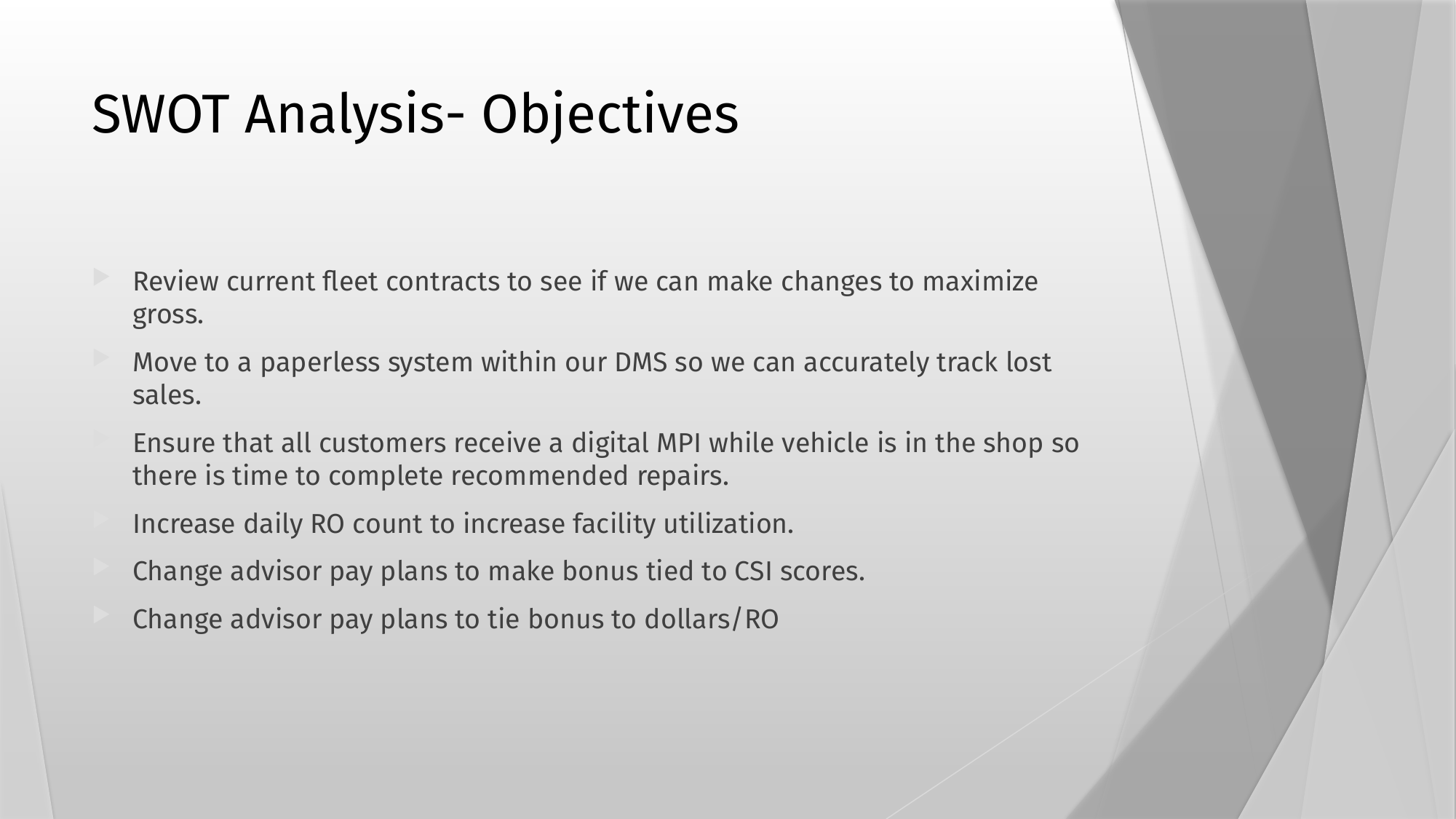

# SWOT Analysis- Objectives
Review current fleet contracts to see if we can make changes to maximize gross.
Move to a paperless system within our DMS so we can accurately track lost sales.
Ensure that all customers receive a digital MPI while vehicle is in the shop so there is time to complete recommended repairs.
Increase daily RO count to increase facility utilization.
Change advisor pay plans to make bonus tied to CSI scores.
Change advisor pay plans to tie bonus to dollars/RO